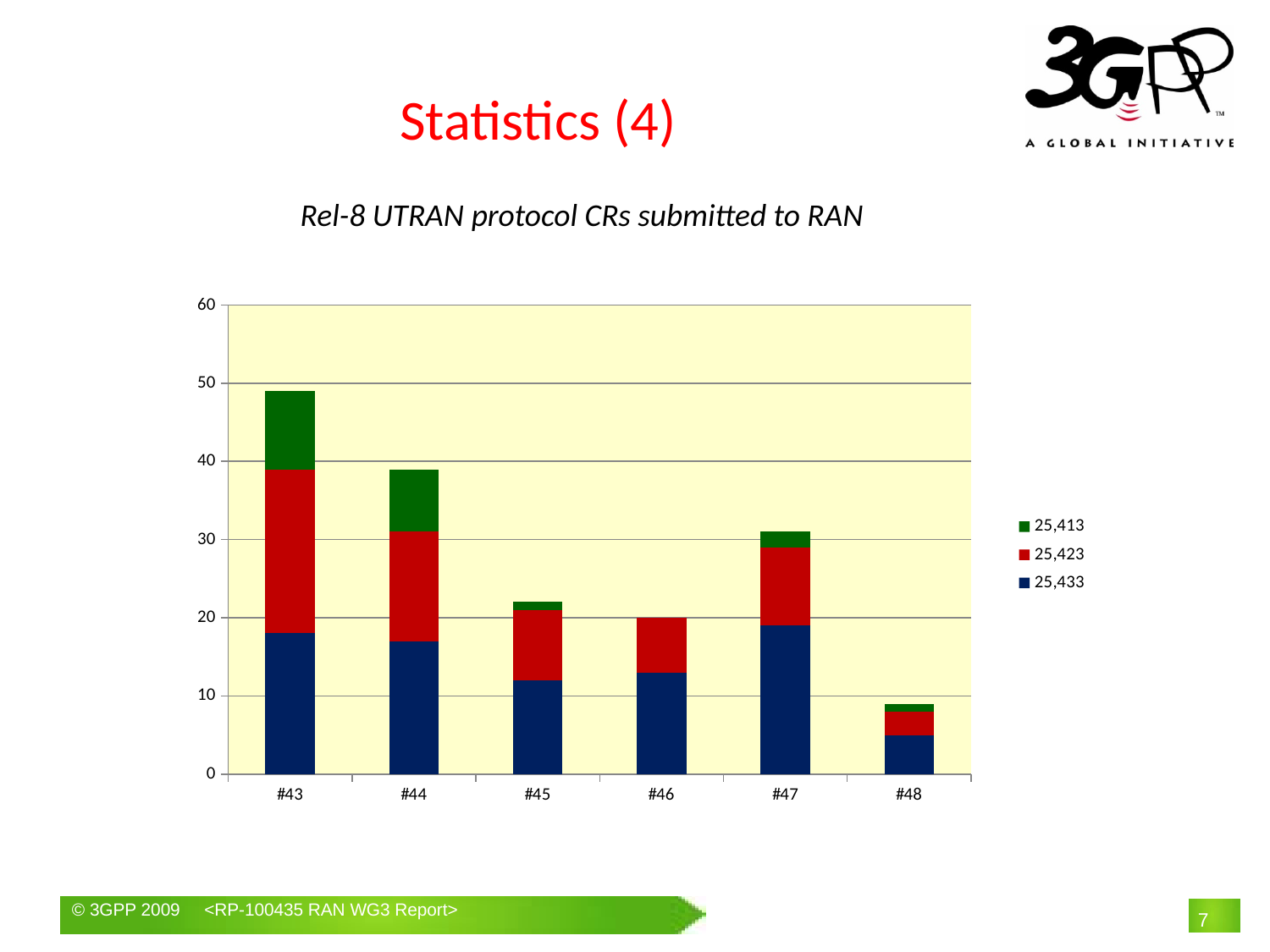

# Statistics (4)
Rel-8 UTRAN protocol CRs submitted to RAN

### Chart

| Category | 25,433 | 25,423 | 25,413 |
|---|---|---|---|
| #43 | 18.0 | 21.0 | 10.0 |
| #44 | 17.0 | 14.0 | 8.0 |
| #45 | 12.0 | 9.0 | 1.0 |
| #46 | 13.0 | 7.0 | 0.0 |
| #47 | 19.0 | 10.0 | 2.0 |
| #48 | 5.0 | 3.0 | 1.0 |
7